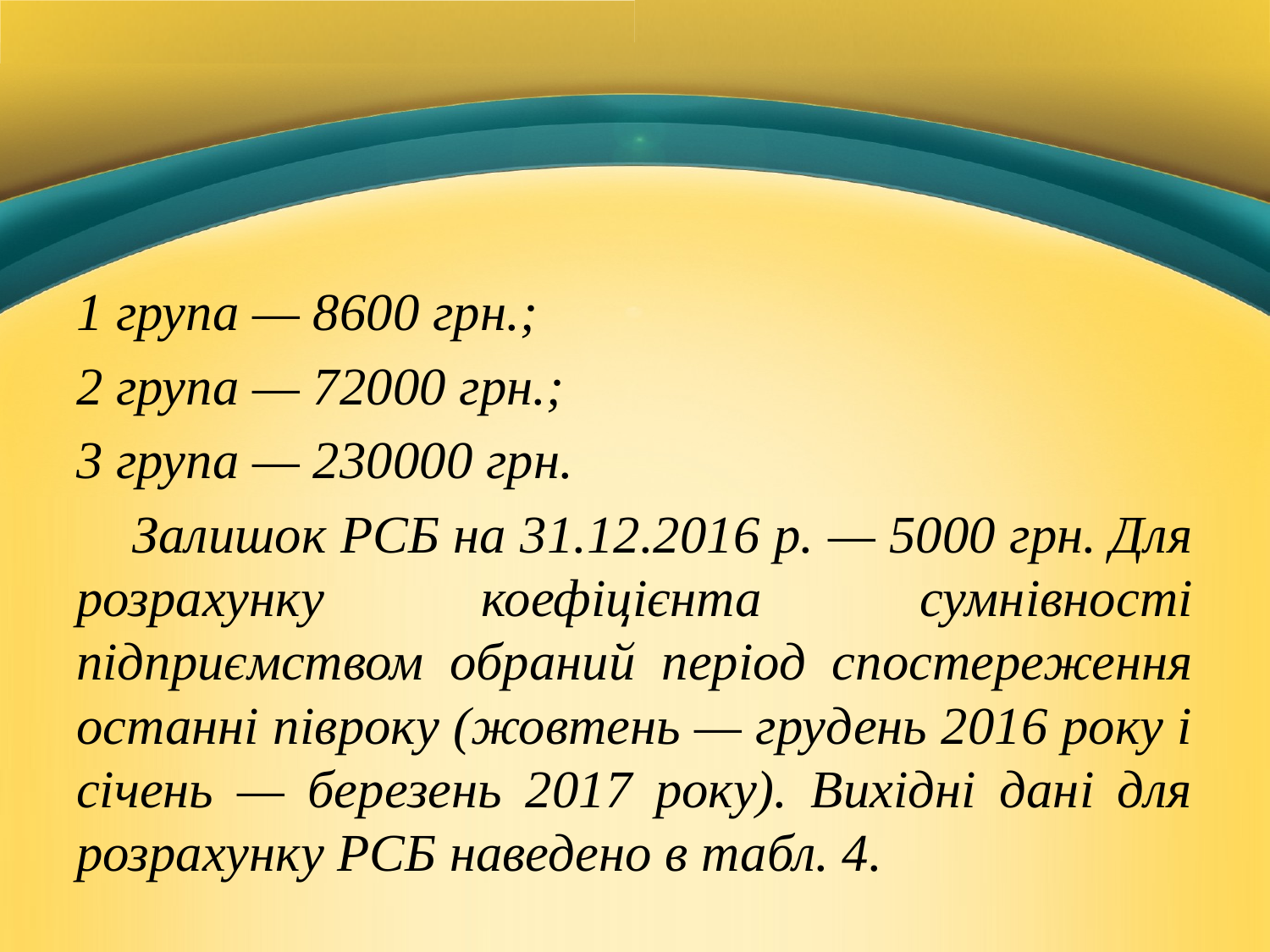

1 група — 8600 грн.;
2 група — 72000 грн.;
3 група — 230000 грн.
    Залишок РСБ на 31.12.2016 р. — 5000 грн. Для розрахунку коефіцієнта сумнівності підприємством обраний період спостереження останні півроку (жовтень — грудень 2016 року і січень — березень 2017 року). Вихідні дані для розрахунку РСБ наведено в табл. 4.